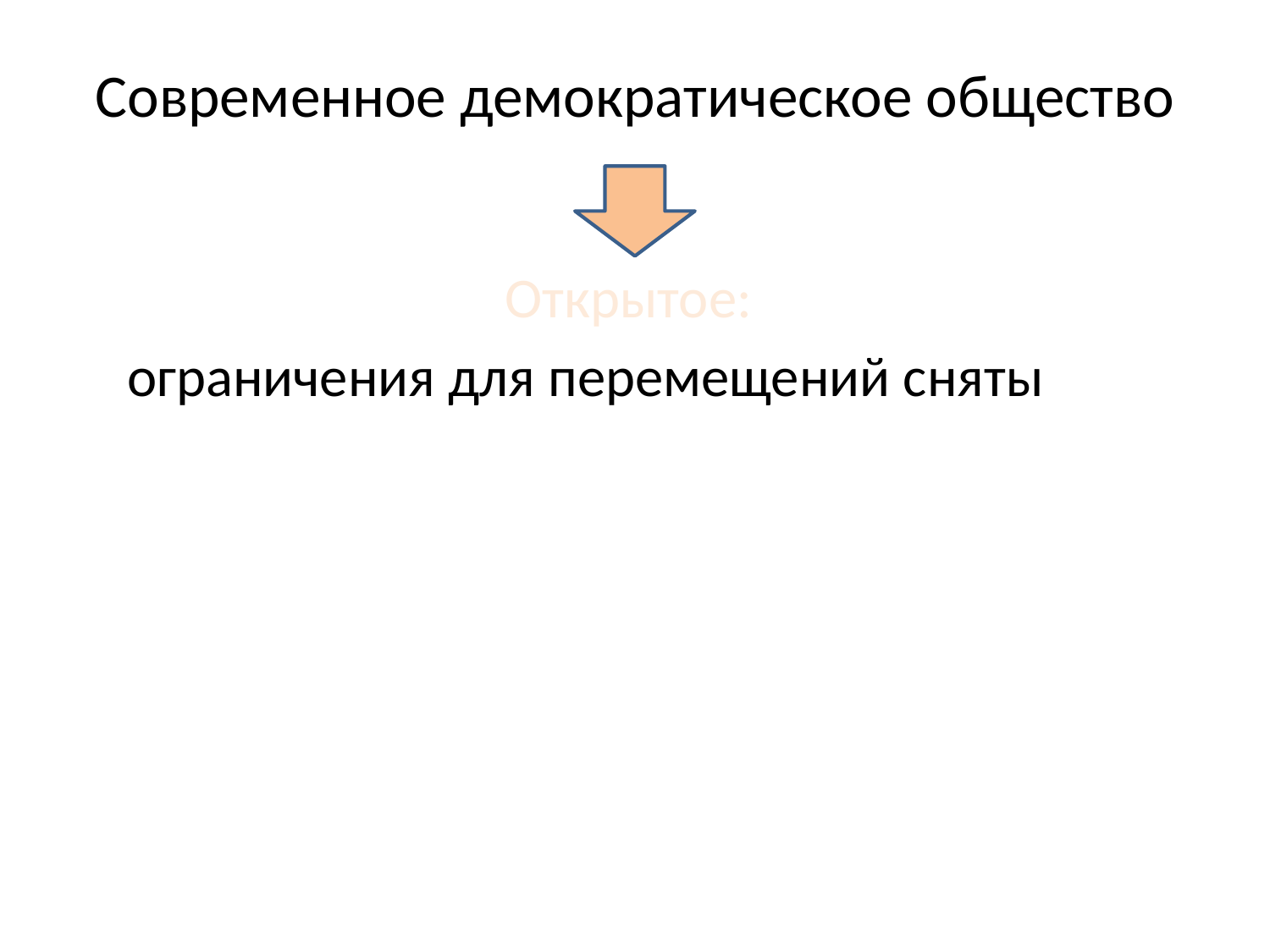

# Современное демократическое общество

Открытое:
    ограничения для перемещений сняты